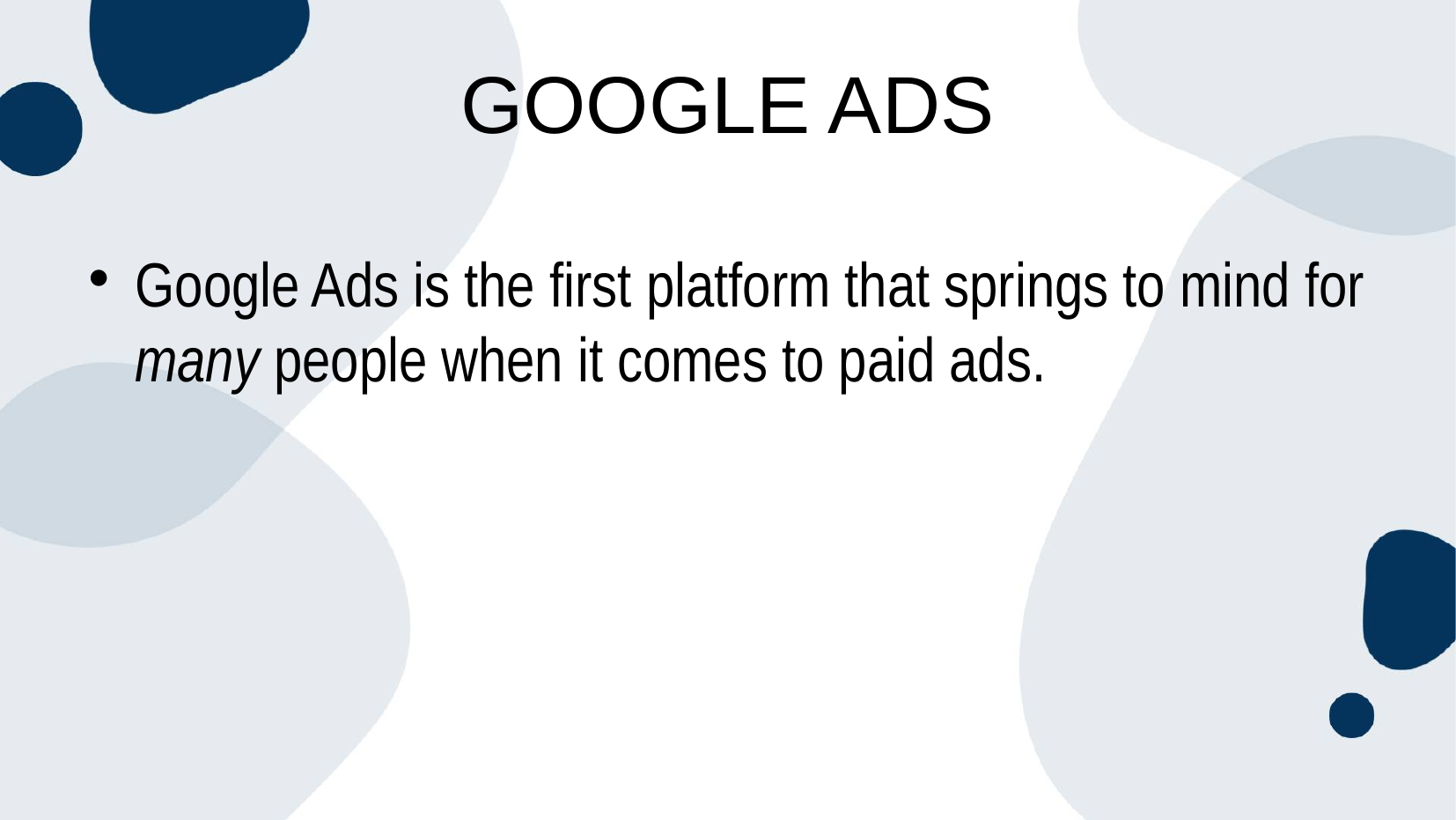

Google Ads
Google Ads is the first platform that springs to mind for many people when it comes to paid ads.